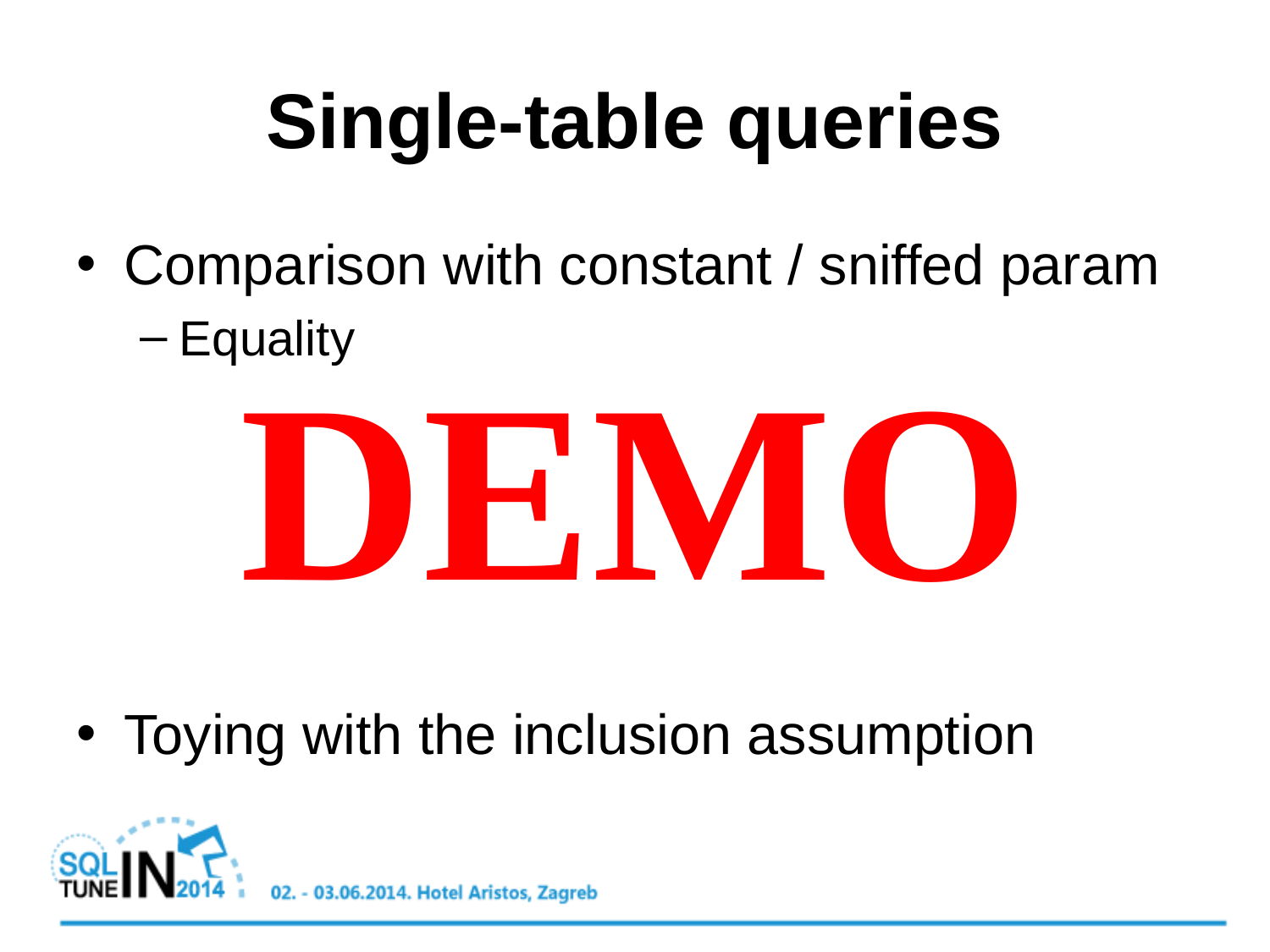

# Single-table queries
DEMO
Comparison with constant / sniffed param
Equality

Toying with the inclusion assumption